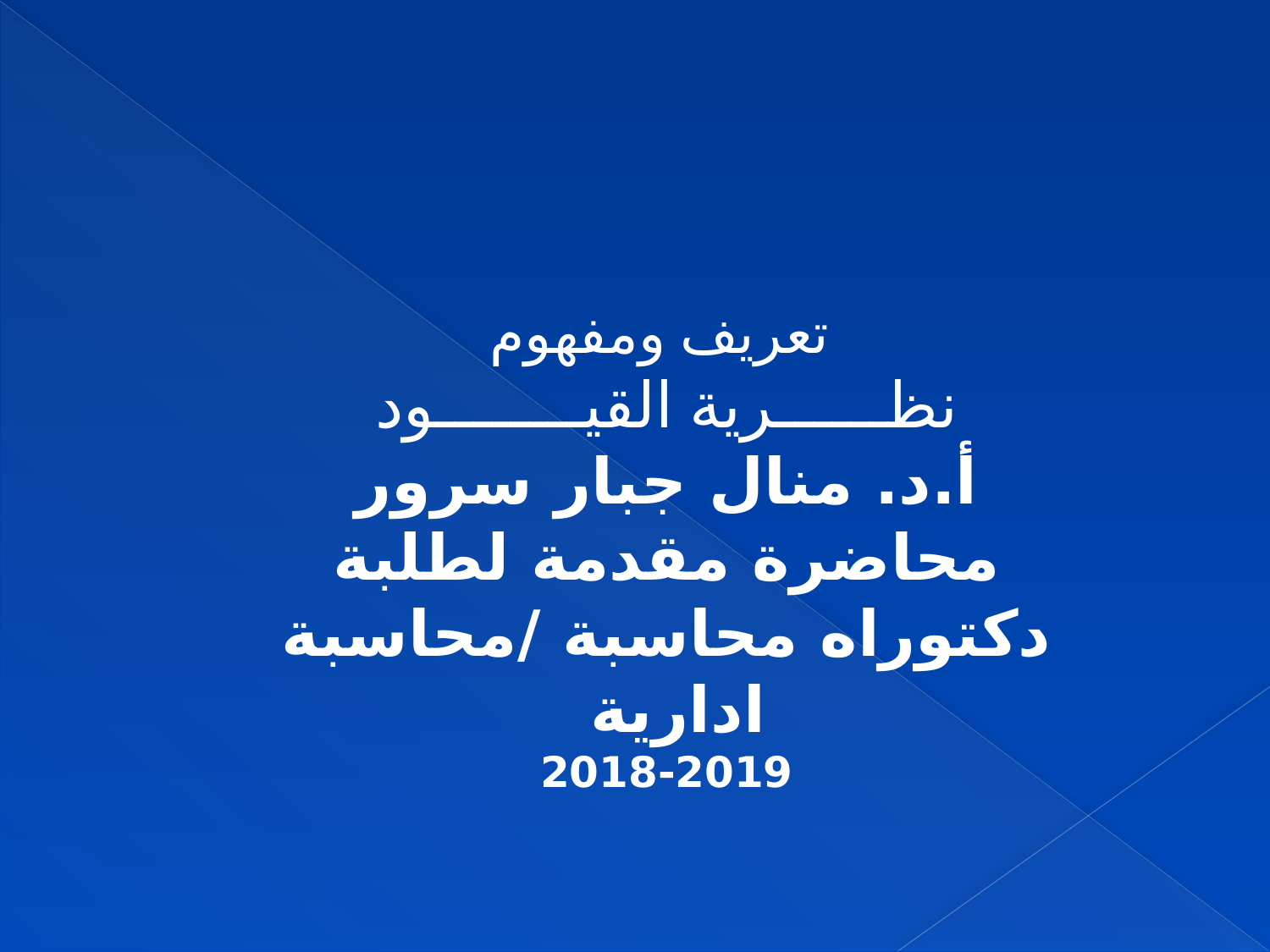

تعريف ومفهوم
نظــــــرية القيــــــــود
أ.د. منال جبار سرور
محاضرة مقدمة لطلبة دكتوراه محاسبة /محاسبة ادارية
2018-2019